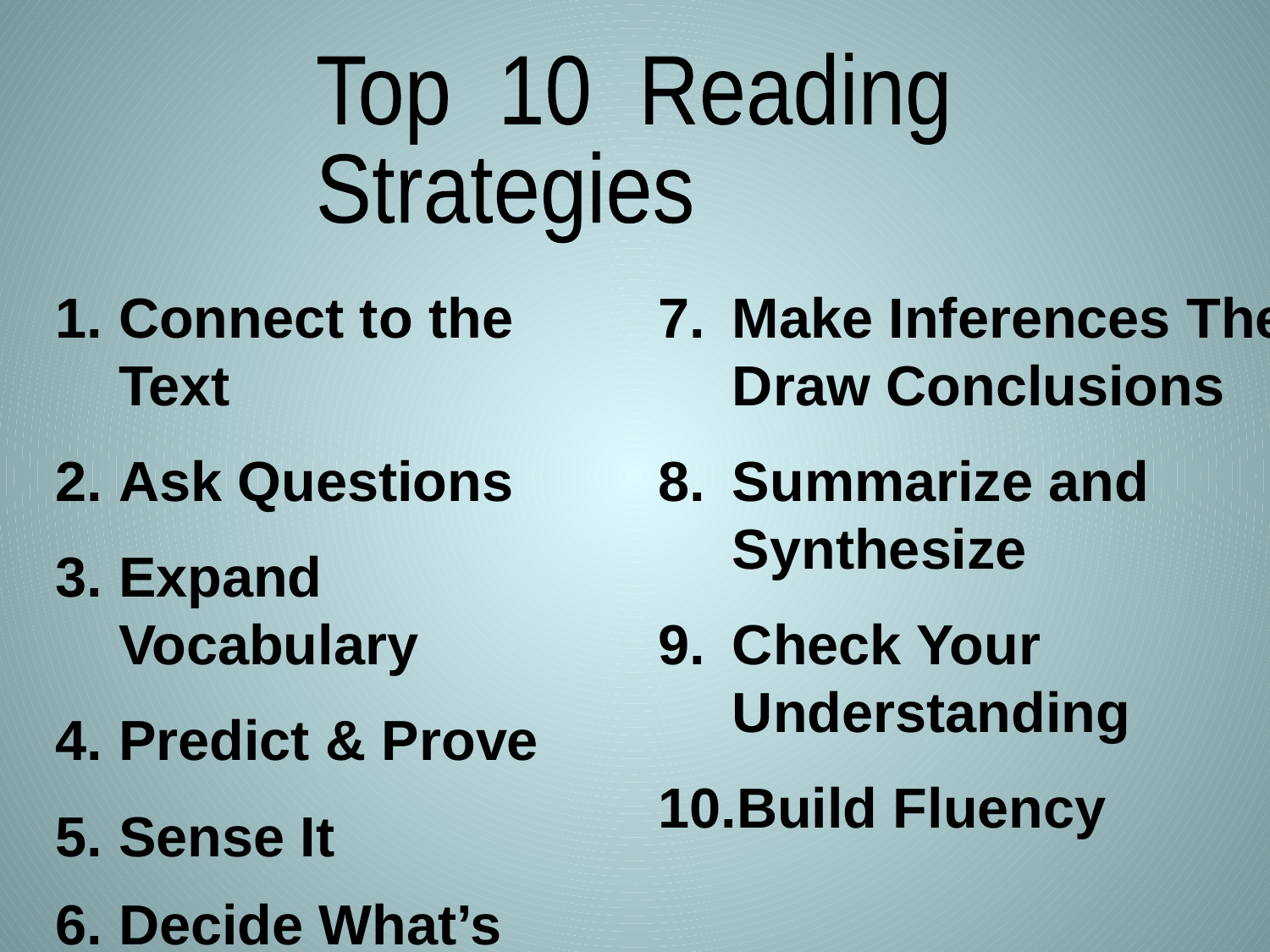

Top  10  Reading
Strategies
Connect to the Text
Ask Questions
Expand Vocabulary
Predict & Prove
Sense It
Decide What’s Important

Make Inferences Then Draw Conclusions
Summarize and Synthesize
Check Your Understanding
Build Fluency